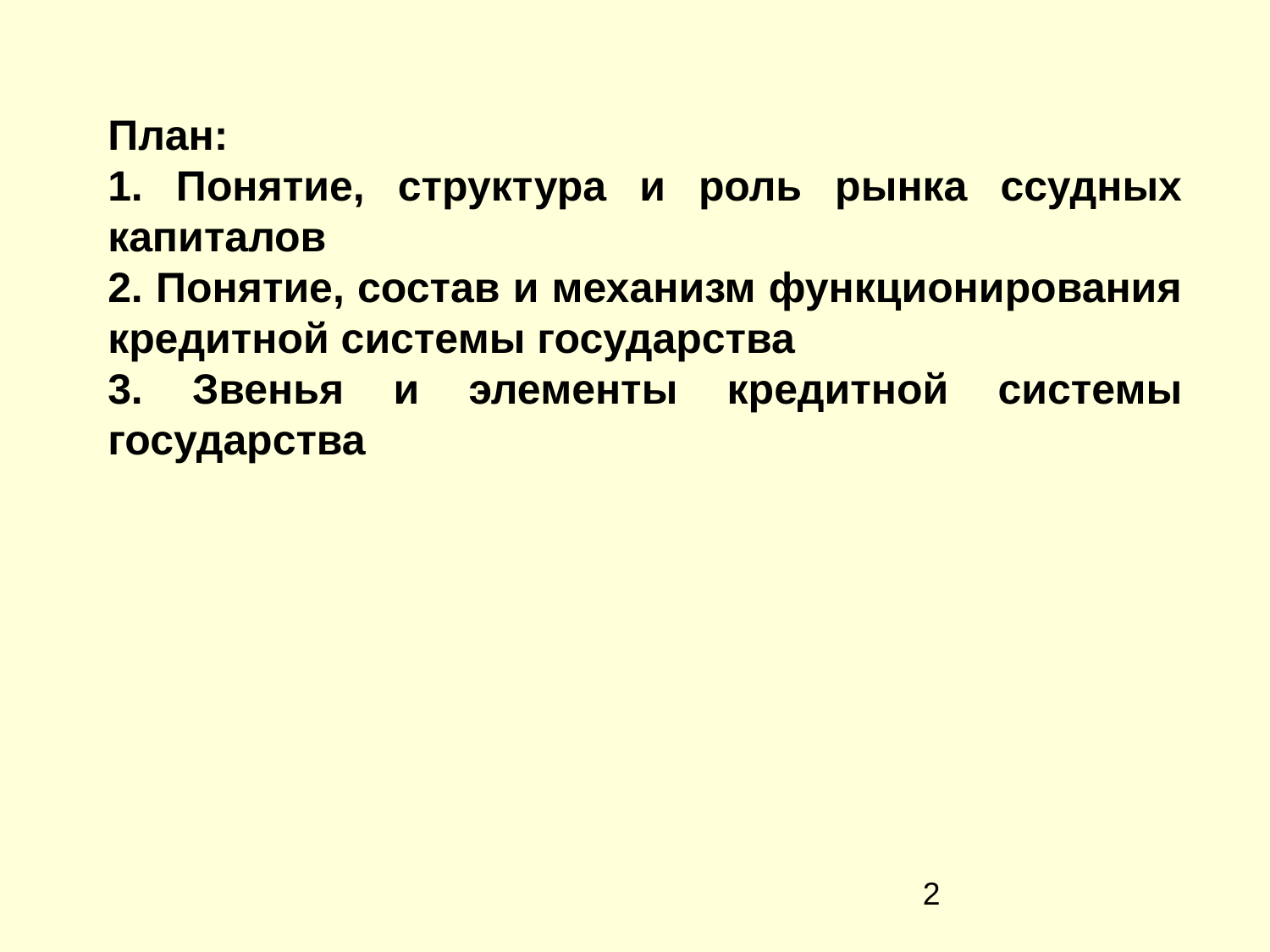

План:
1. Понятие, структура и роль рынка ссудных капиталов
2. Понятие, состав и механизм функционирования кредитной системы государства
3. Звенья и элементы кредитной системы государства
2